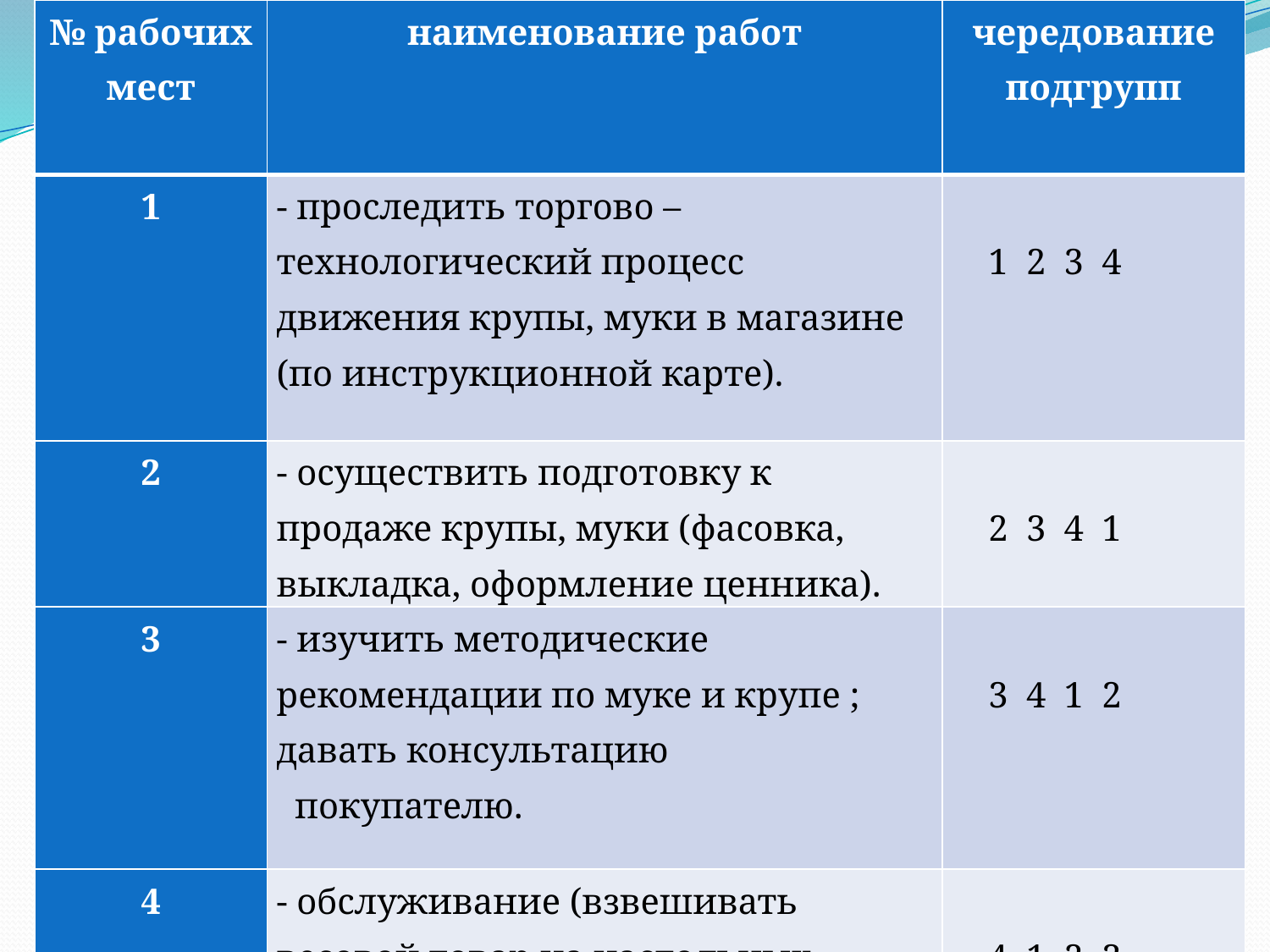

| № рабочих мест | наименование работ | чередование подгрупп |
| --- | --- | --- |
| 1 | - проследить торгово – технологический процесс движения крупы, муки в магазине (по инструкционной карте). | 1 2 3 4 |
| 2 | - осуществить подготовку к продаже крупы, муки (фасовка, выкладка, оформление ценника). | 2 3 4 1 |
| 3 | - изучить методические рекомендации по муке и крупе ; давать консультацию покупателю. | 3 4 1 2 |
| 4 | - обслуживание (взвешивать весовой товар на настольных электронных весах). | 4 1 2 3 |
#